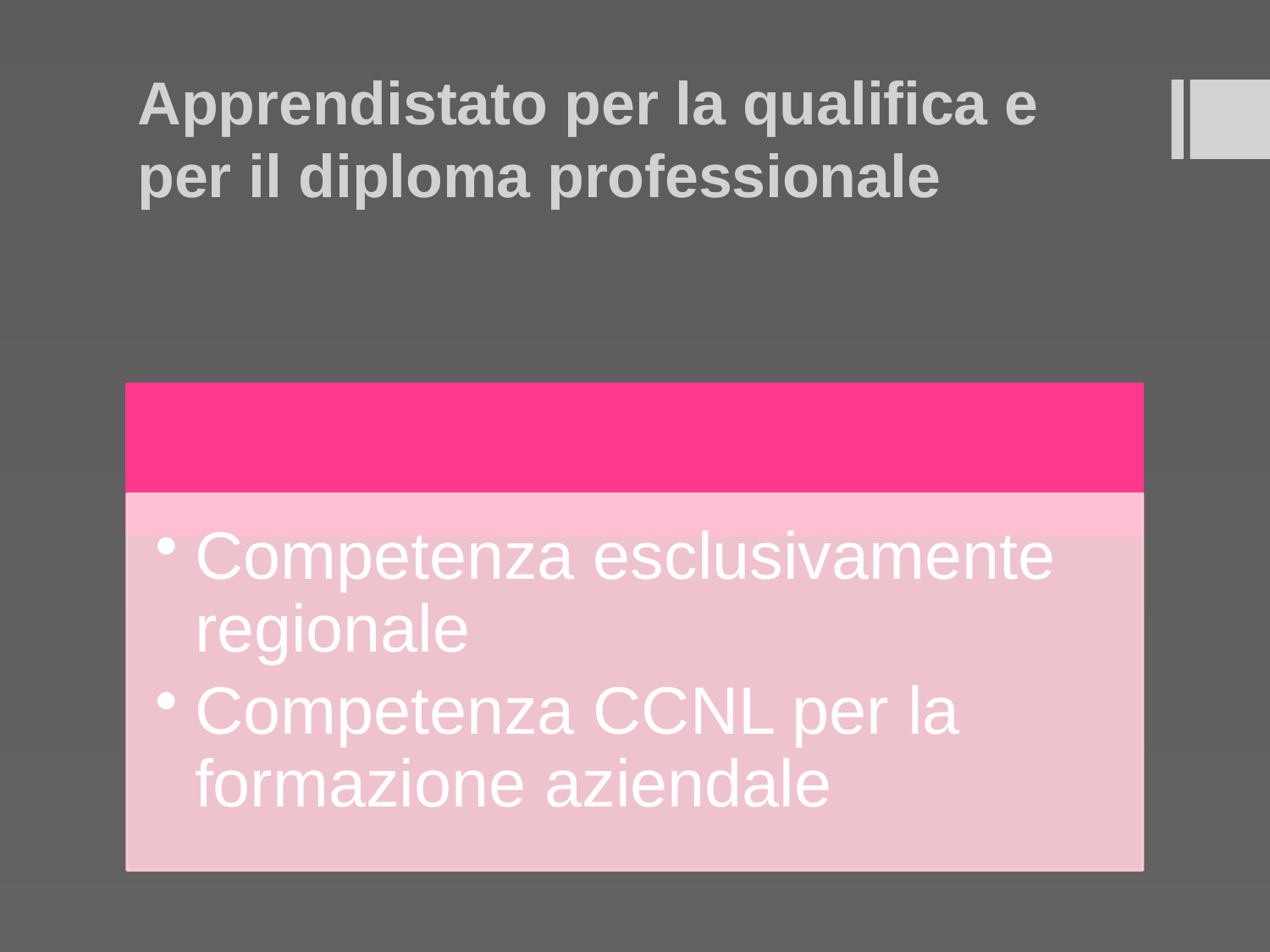

# Apprendistato per la qualifica e per il diploma professionale

Competenza esclusivamente regionale
Competenza CCNL per la formazione aziendale